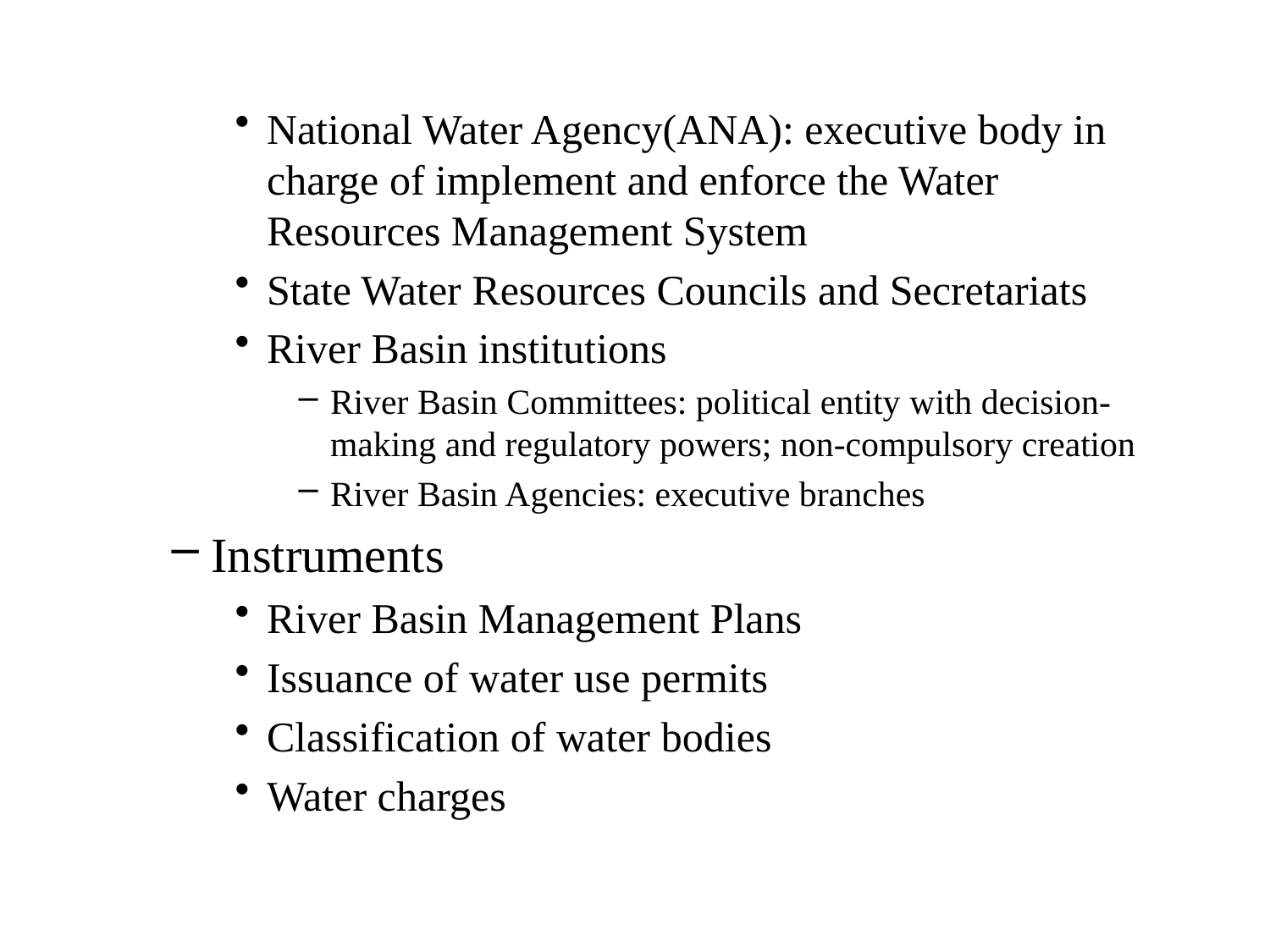

#
National Water Agency(ANA): executive body in charge of implement and enforce the Water Resources Management System
State Water Resources Councils and Secretariats
River Basin institutions
River Basin Committees: political entity with decision-making and regulatory powers; non-compulsory creation
River Basin Agencies: executive branches
Instruments
River Basin Management Plans
Issuance of water use permits
Classification of water bodies
Water charges